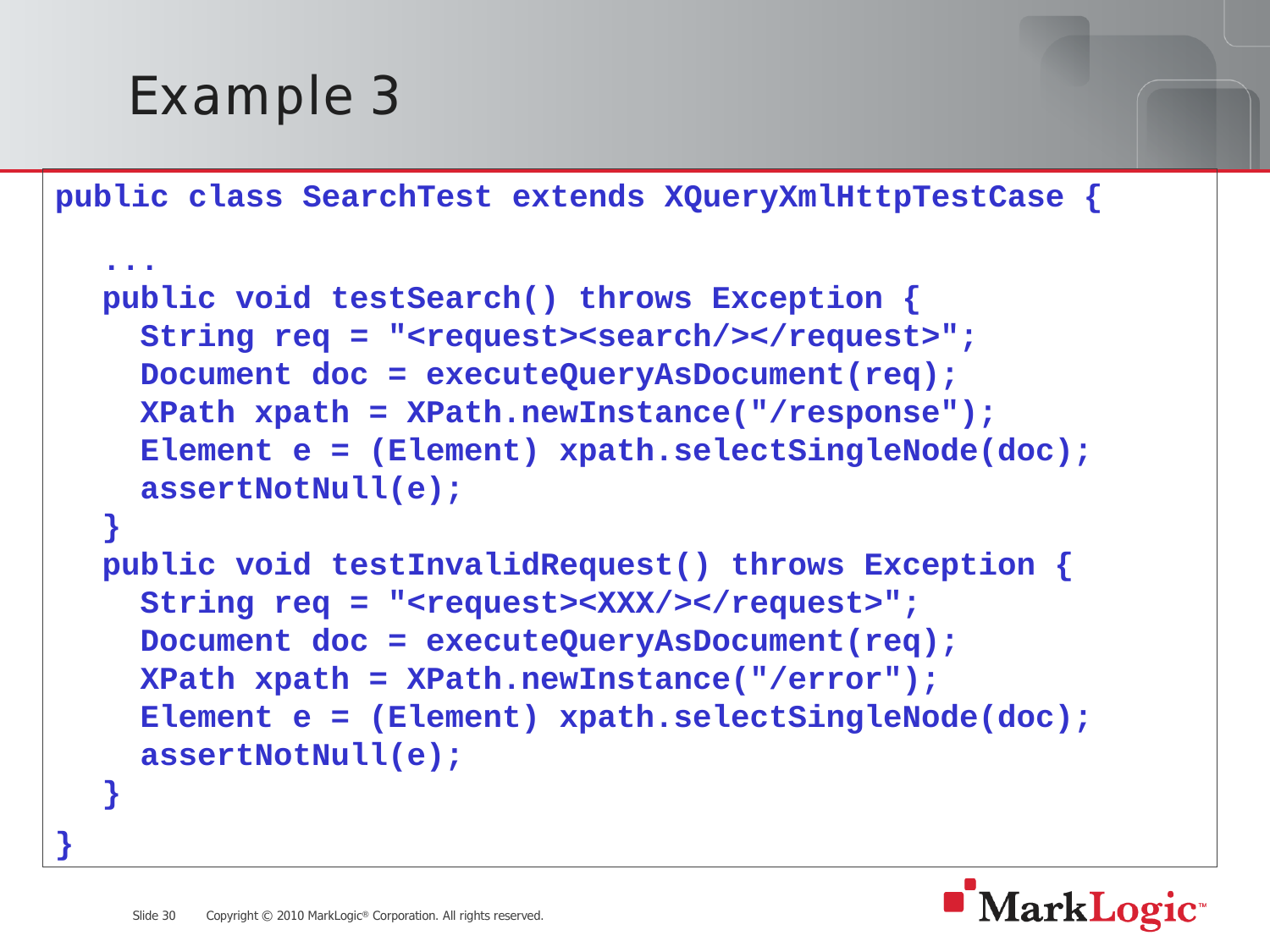

# Example 3
public class SearchTest extends XQueryXmlHttpTestCase {

  protected void setUp() throws Exception {
    this.setServicePath("example3/search.xqy");
    super.setUp();
  }

}
  ...
  public void testSearch() throws Exception {
    String req = "<request><search/></request>";
    Document doc = executeQueryAsDocument(req);
    XPath xpath = XPath.newInstance("/response");
    Element e = (Element) xpath.selectSingleNode(doc);
    assertNotNull(e);
  }
  public void testInvalidRequest() throws Exception {
    String req = "<request><XXX/></request>";
    Document doc = executeQueryAsDocument(req);
    XPath xpath = XPath.newInstance("/error");
    Element e = (Element) xpath.selectSingleNode(doc);
    assertNotNull(e);
  }